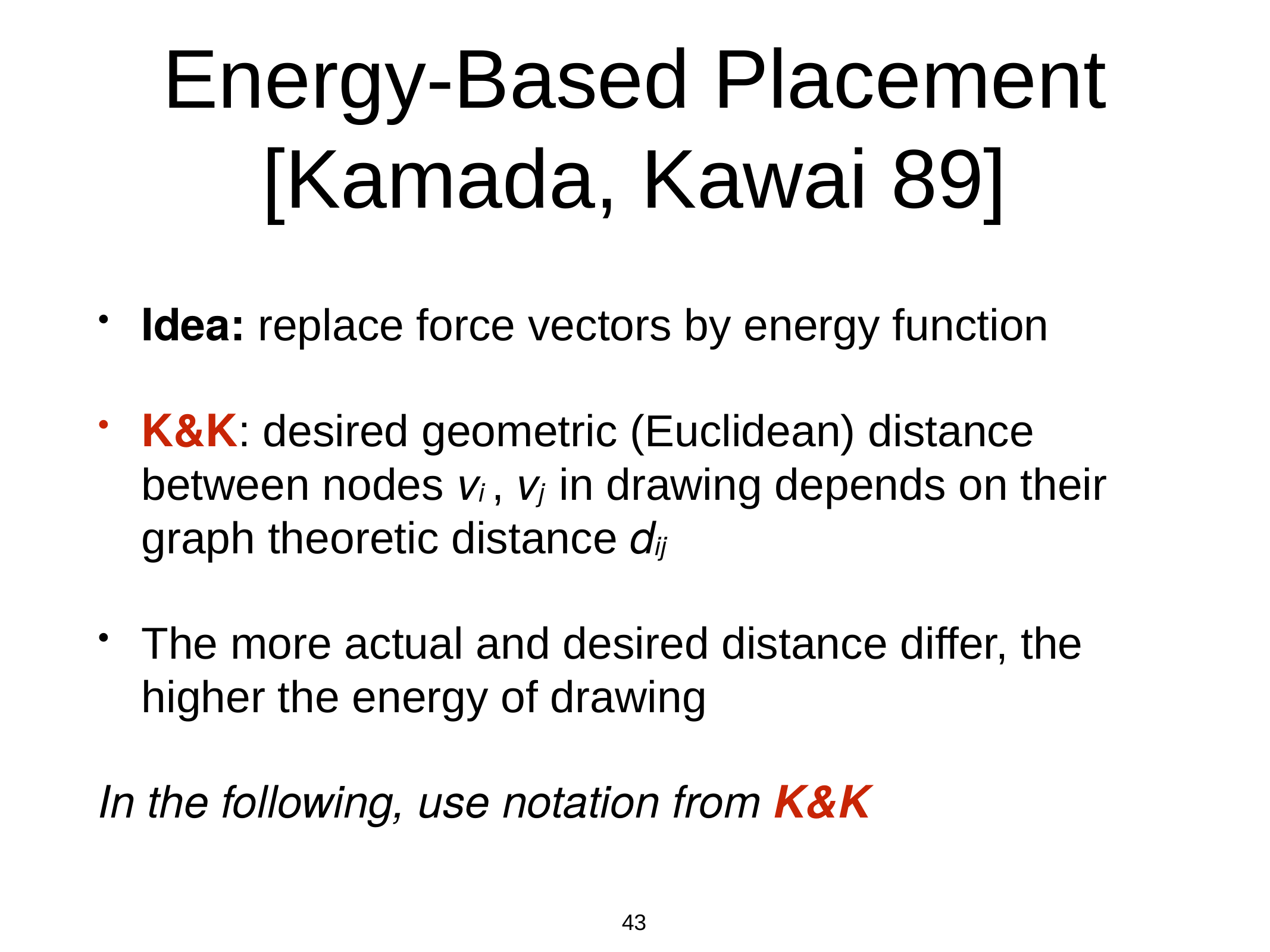

43
# Energy-Based Placement [Kamada, Kawai 89]
Idea: replace force vectors by energy function
K&K: desired geometric (Euclidean) distance between nodes vi , vj  in drawing depends on their graph theoretic distance dij
The more actual and desired distance differ, the higher the energy of drawing
In the following, use notation from K&K